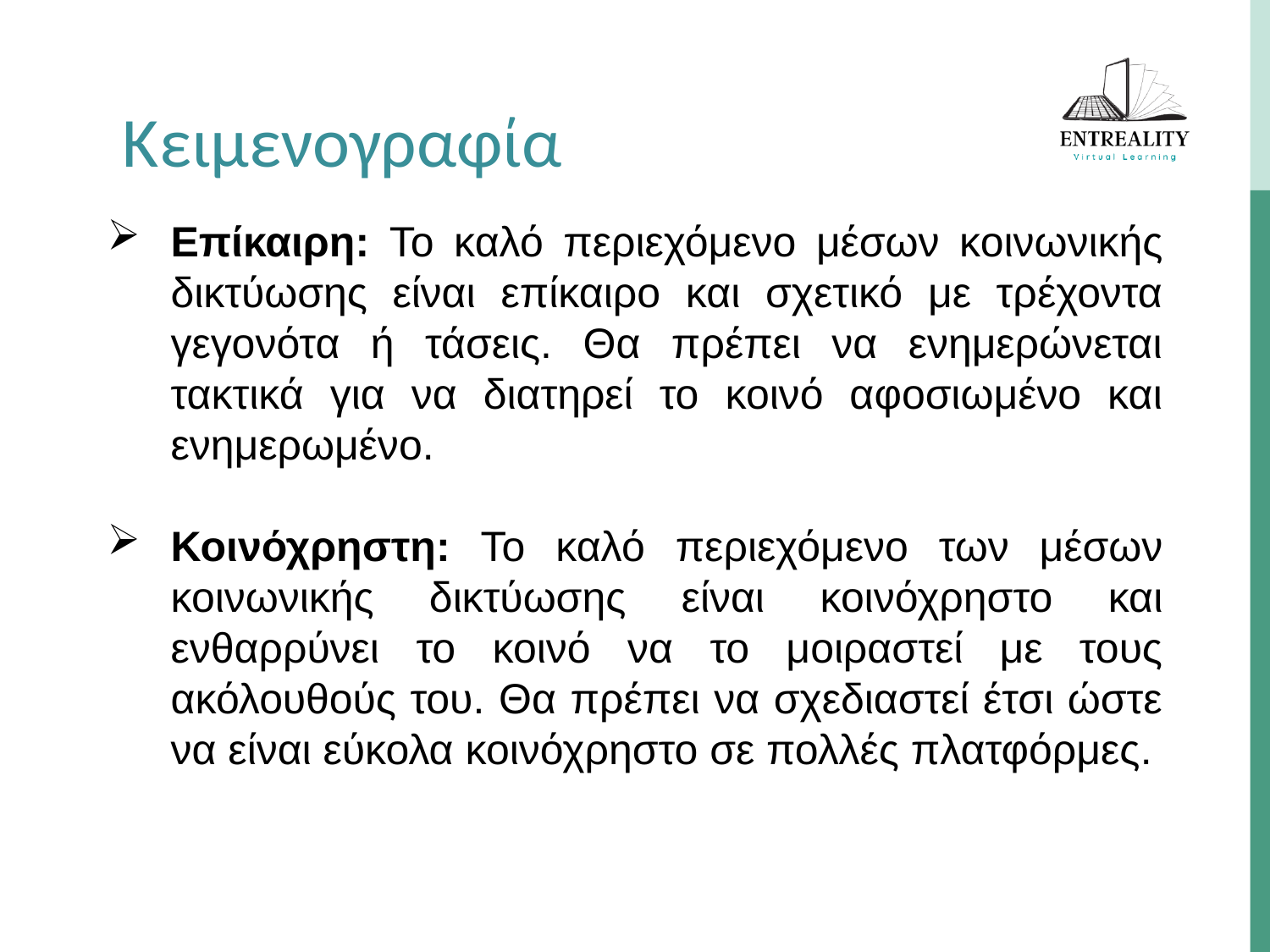

Κειμενογραφία
Επίκαιρη: Το καλό περιεχόμενο μέσων κοινωνικής δικτύωσης είναι επίκαιρο και σχετικό με τρέχοντα γεγονότα ή τάσεις. Θα πρέπει να ενημερώνεται τακτικά για να διατηρεί το κοινό αφοσιωμένο και ενημερωμένο.

Κοινόχρηστη: Το καλό περιεχόμενο των μέσων κοινωνικής δικτύωσης είναι κοινόχρηστο και ενθαρρύνει το κοινό να το μοιραστεί με τους ακόλουθούς του. Θα πρέπει να σχεδιαστεί έτσι ώστε να είναι εύκολα κοινόχρηστο σε πολλές πλατφόρμες.